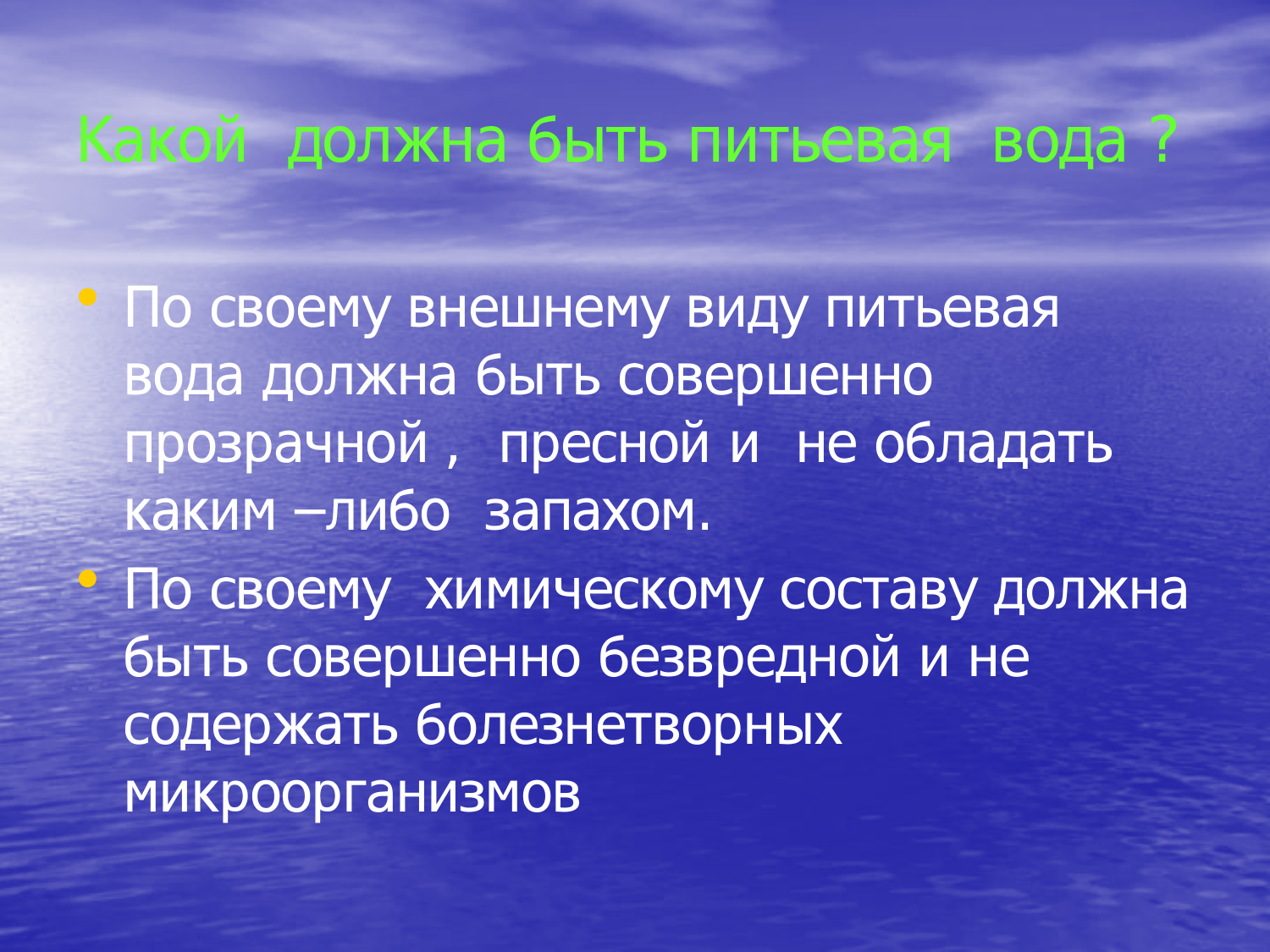

# Какой  должна быть питьевая  вода ?
По своему внешнему виду питьевая вода должна быть совершенно прозрачной ,  пресной и  не обладать каким –либо  запахом.
По своему  химическому составу должна быть совершенно безвредной и не содержать болезнетворных микроорганизмов